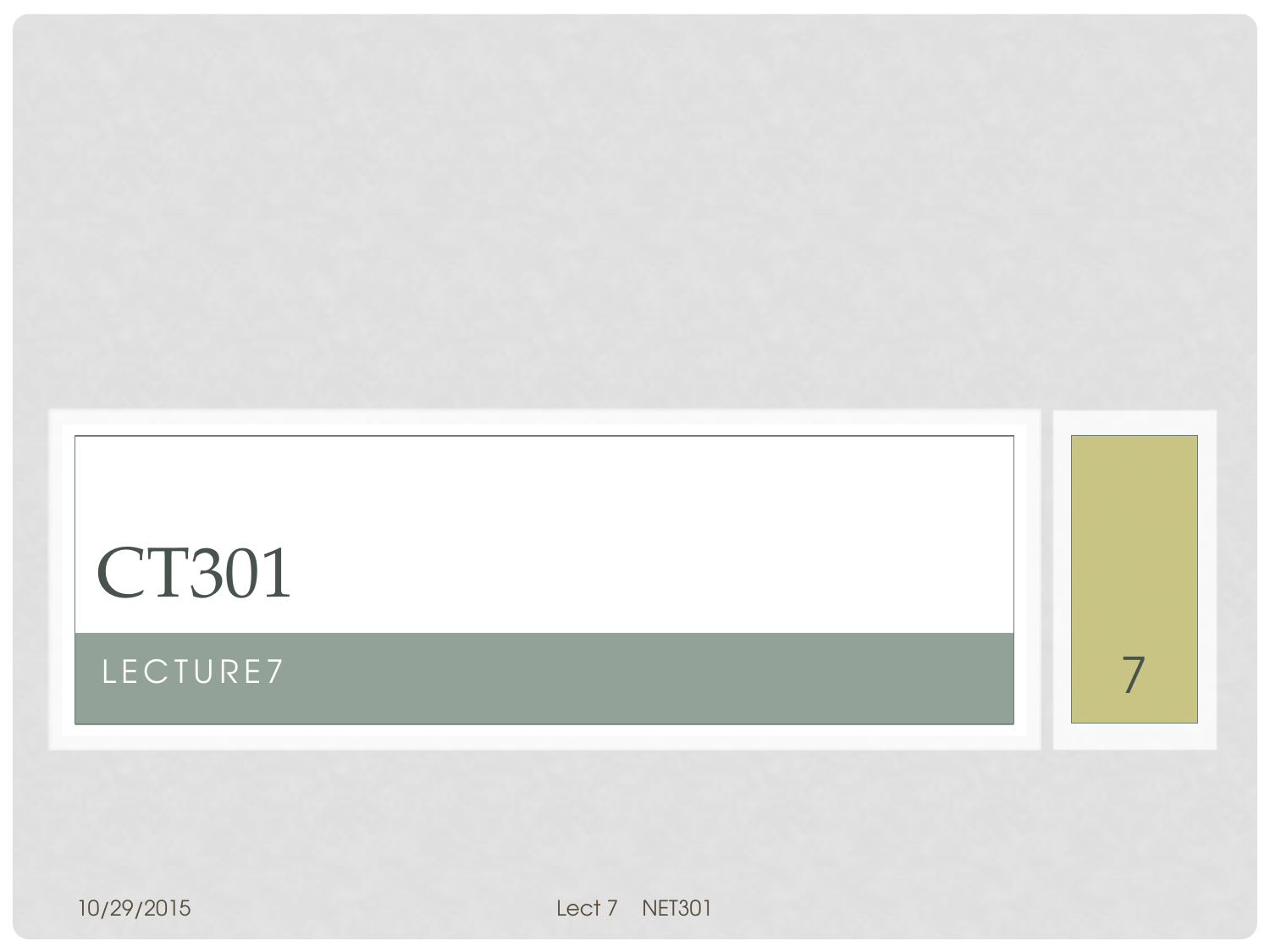

# CT301
7
lecture7
10/29/2015
Lect 7    NET301